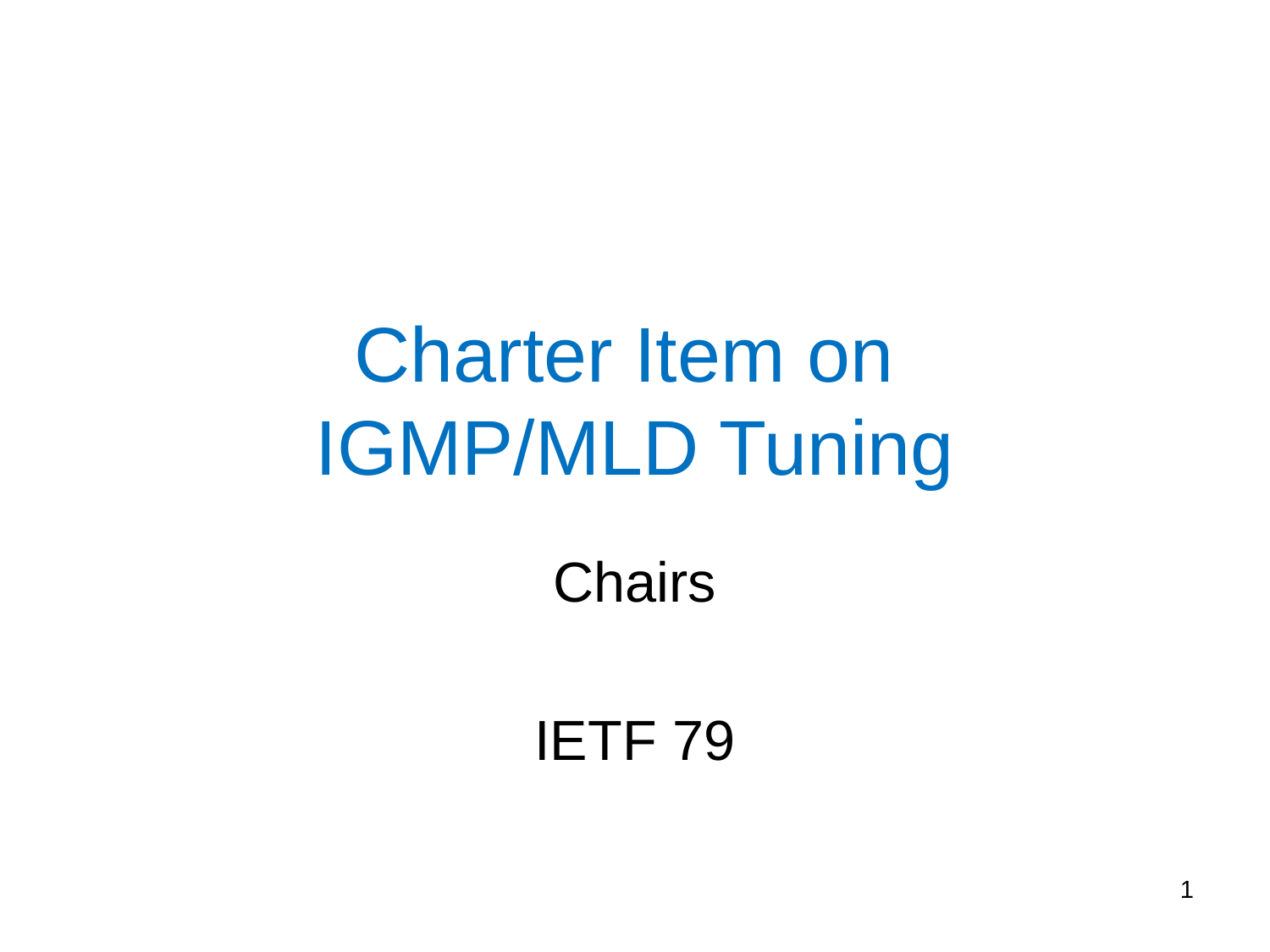

# Charter Item on IGMP/MLD Tuning
Chairs

IETF 79
1